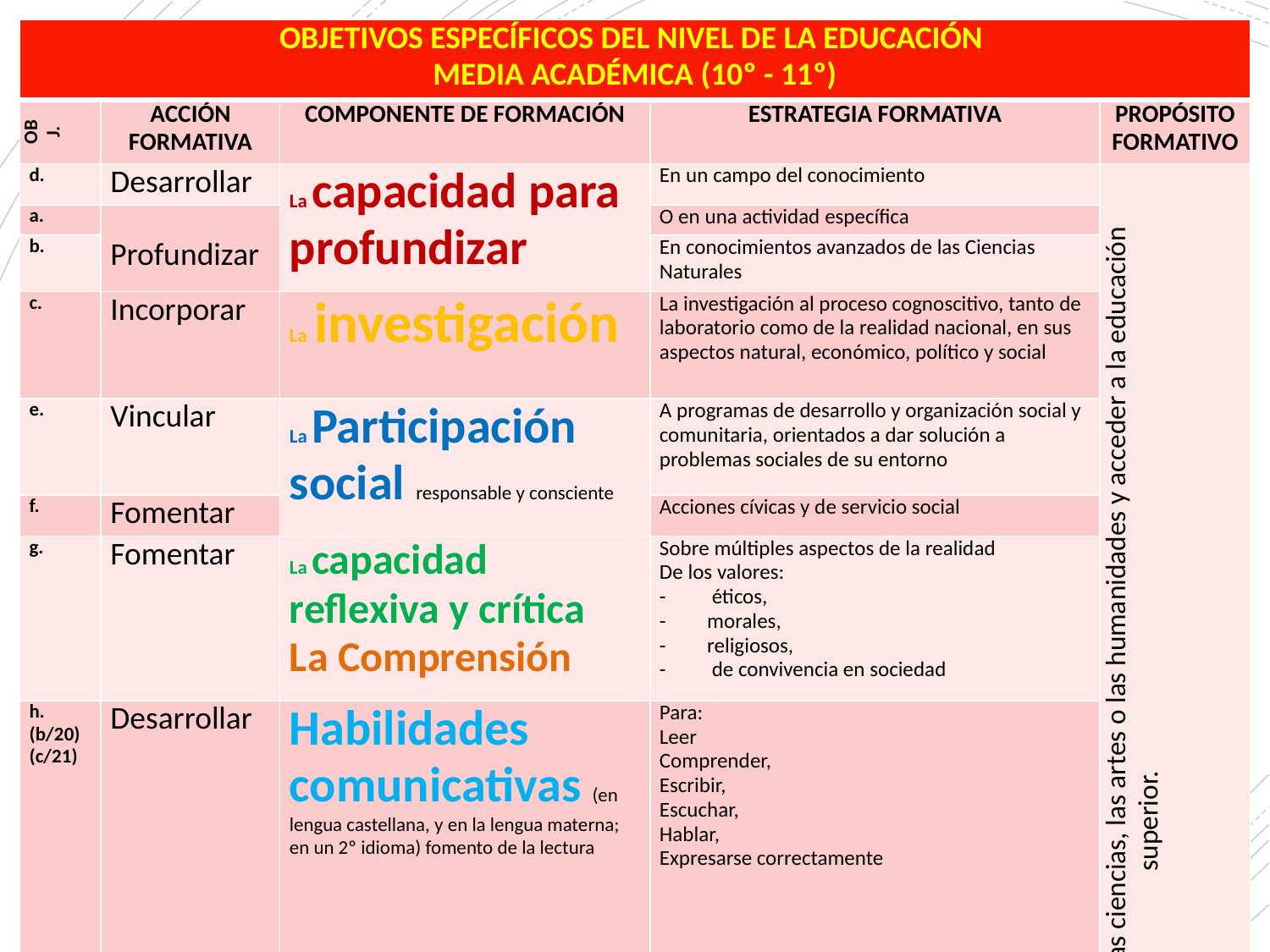

| OBJETIVOS ESPECÍFICOS DEL NIVEL DE LA EDUCACIÓN MEDIA ACADÉMICA (10º - 11º) |  |  |  |  |
| --- | --- | --- | --- | --- |
| OBJ. | ACCIÓN FORMATIVA | COMPONENTE DE FORMACIÓN | ESTRATEGIA FORMATIVA | PROPÓSITO FORMATIVO |
| d. | Desarrollar | La capacidad para profundizar | En un campo del conocimiento | Profundizar en un campo específico de las ciencias, las artes o las humanidades y acceder a la educación superior. |
| a. | Profundizar |  | O en una actividad específica |  |
| b. |  |  | En conocimientos avanzados de las Ciencias Naturales |  |
| c. | Incorporar | La investigación | La investigación al proceso cognoscitivo, tanto de laboratorio como de la realidad nacional, en sus aspectos natural, económico, político y social |  |
| e. | Vincular | La Participación social responsable y consciente | A programas de desarrollo y organización social y comunitaria, orientados a dar solución a problemas sociales de su entorno |  |
| f. | Fomentar |  | Acciones cívicas y de servicio social |  |
| g. | Fomentar | La capacidad reflexiva y crítica La Comprensión | Sobre múltiples aspectos de la realidad De los valores: éticos, morales, religiosos, de convivencia en sociedad |  |
| h. (b/20) (c/21) | Desarrollar | Habilidades comunicativas (en lengua castellana, y en la lengua materna; en un 2º idioma) fomento de la lectura | Para: Leer Comprender, Escribir, Escuchar, Hablar, Expresarse correctamente |  |
|  |  |  |  |  |